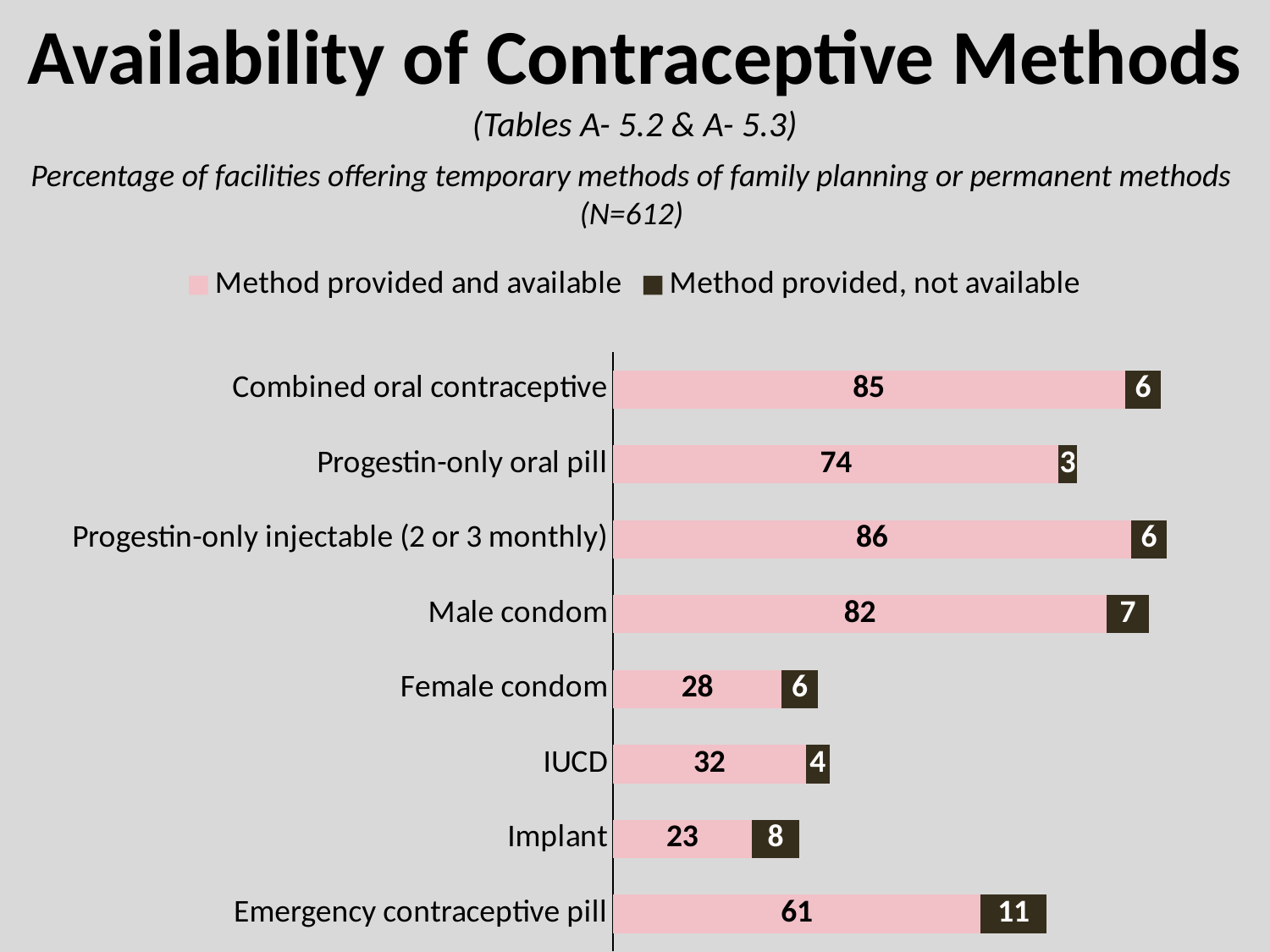

# Availability of Contraceptive Methods
(Tables A- 5.2 & A- 5.3)
Percentage of facilities offering temporary methods of family planning or permanent methods (N=612)

### Chart

| Category | Method provided and available | Method provided, not available |
|---|---|---|
| Emergency contraceptive pill | 61.0 | 11.0 |
| Implant | 23.0 | 8.0 |
| IUCD | 32.0 | 4.0 |
| Female condom | 28.0 | 6.0 |
| Male condom | 82.0 | 7.0 |
| Progestin-only injectable (2 or 3 monthly) | 86.0 | 6.0 |
| Progestin-only oral pill | 74.0 | 3.0 |
| Combined oral contraceptive | 85.0 | 6.0 |